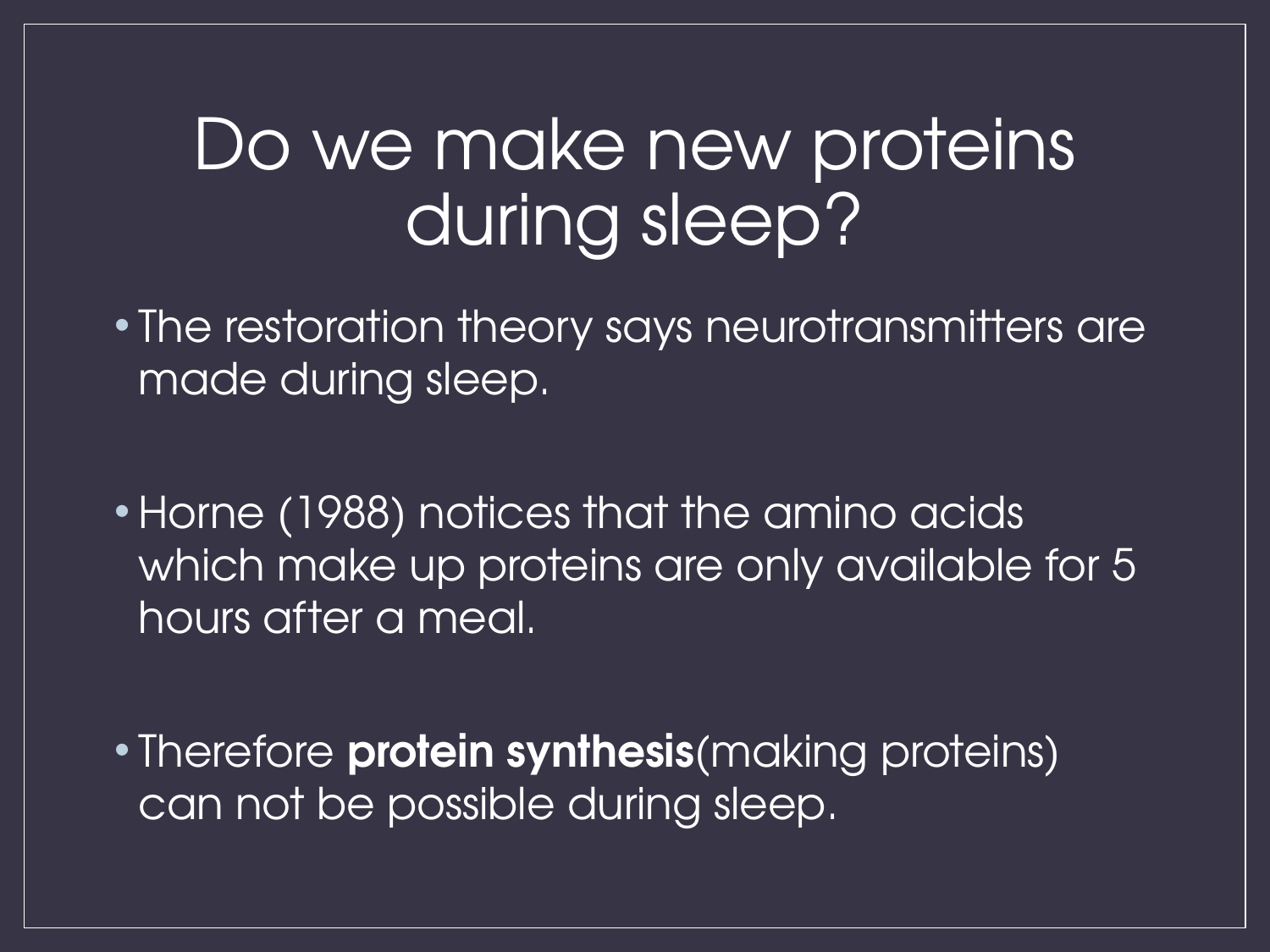

# Do we make new proteins during sleep?
The restoration theory says neurotransmitters are made during sleep.

Horne (1988) notices that the amino acids which make up proteins are only available for 5 hours after a meal.

Therefore protein synthesis(making proteins) can not be possible during sleep.